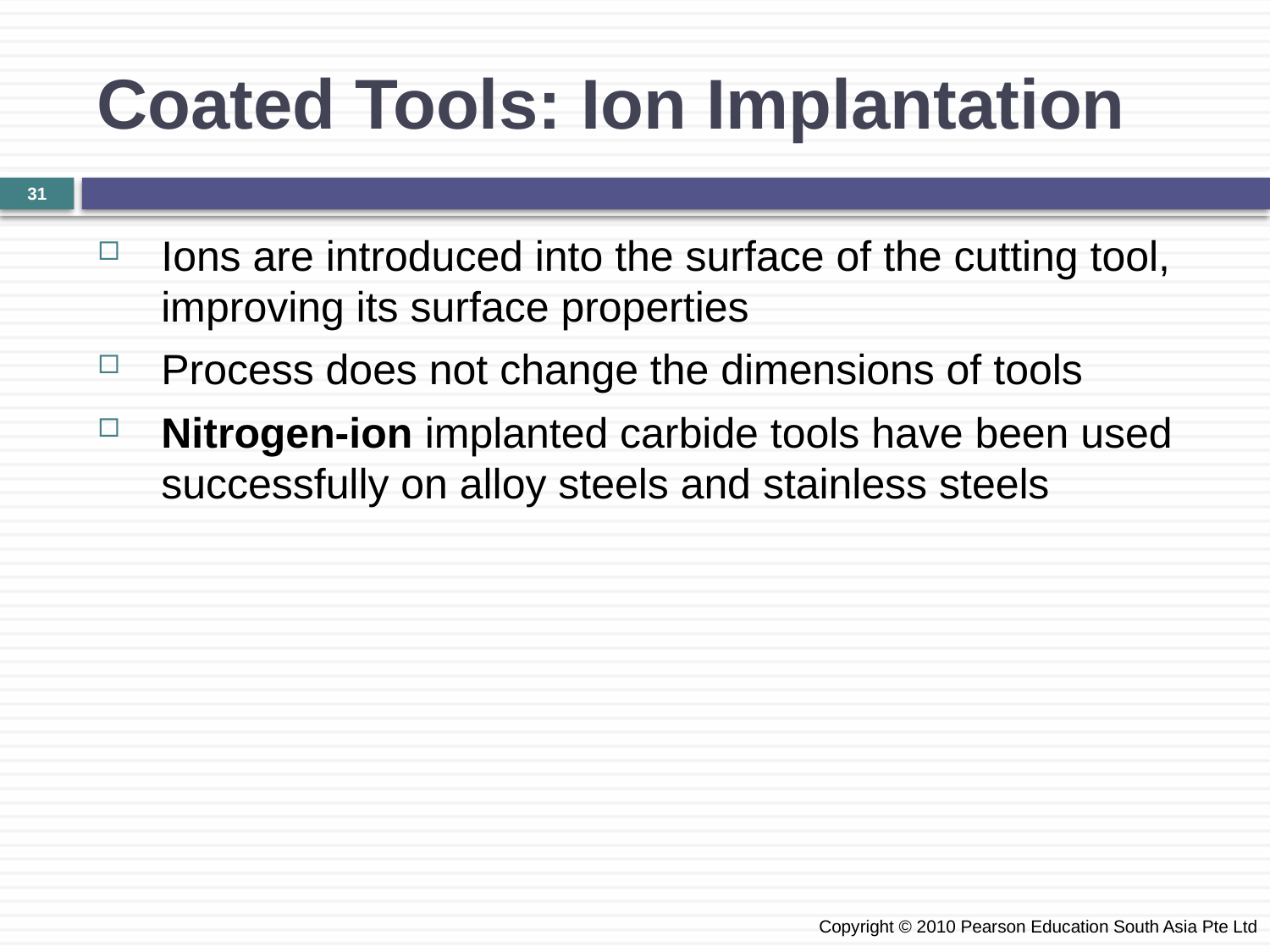

Coated Tools: Ion Implantation
31
Ions are introduced into the surface of the cutting tool, improving its surface properties
Process does not change the dimensions of tools
Nitrogen-ion implanted carbide tools have been used successfully on alloy steels and stainless steels
   Copyright © 2010 Pearson Education South Asia Pte Ltd